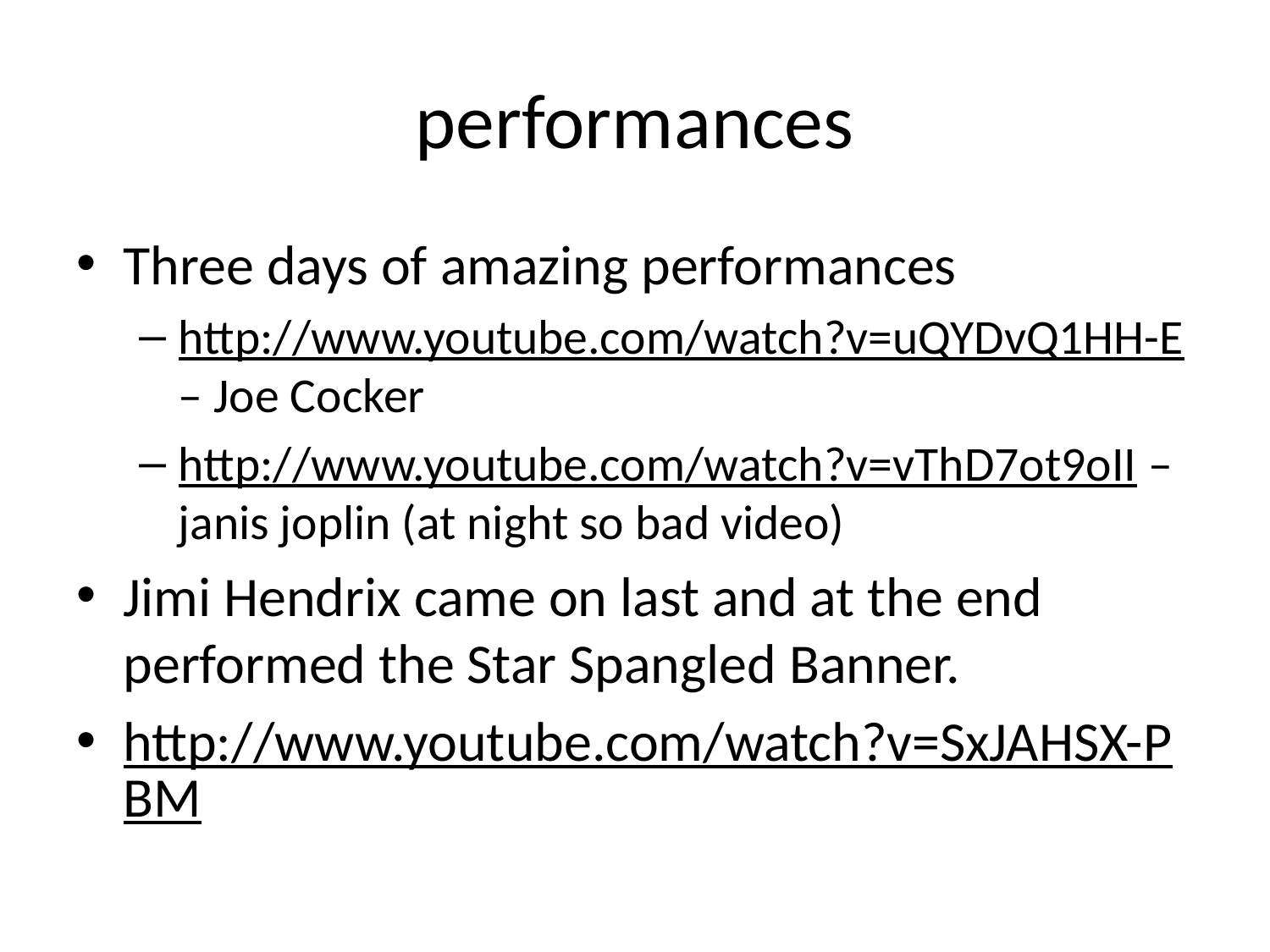

# performances
Three days of amazing performances
http://www.youtube.com/watch?v=uQYDvQ1HH-E – Joe Cocker
http://www.youtube.com/watch?v=vThD7ot9oII – janis joplin (at night so bad video)
Jimi Hendrix came on last and at the end performed the Star Spangled Banner.
http://www.youtube.com/watch?v=SxJAHSX-PBM